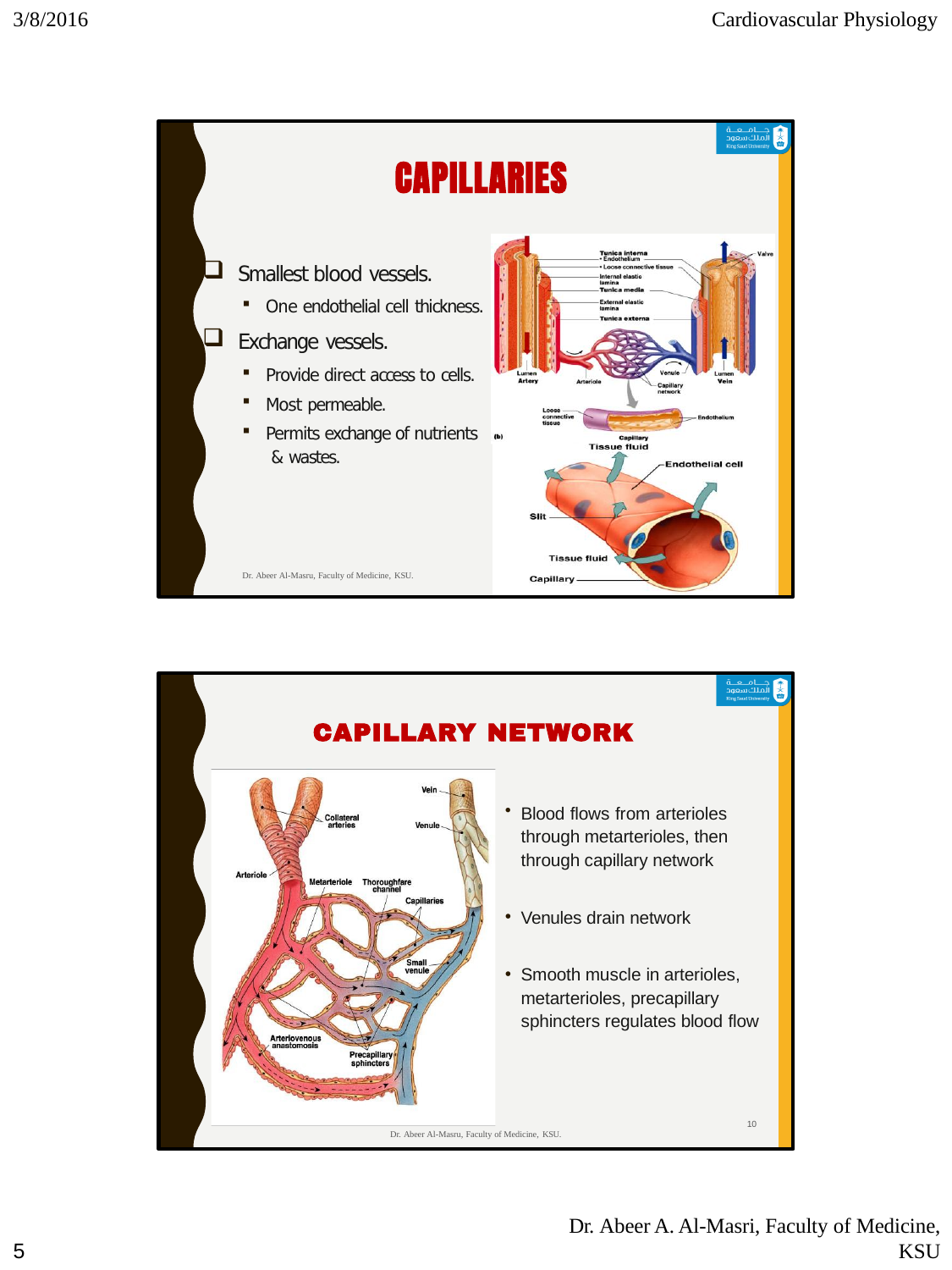

3/8/2016
Cardiovascular Physiology

CAPILLARIES

Smallest blood vessels.
One endothelial cell thickness.
Exchange vessels.
Provide direct access to cells.
Most permeable.
Permits exchange of nutrients  & wastes.
Dr. Abeer Al-Masru, Faculty of Medicine, KSU.
9

CAPILLARY NETWORK

Blood flows from arterioles  through metarterioles, then  through capillary network

Venules drain network

Smooth muscle in arterioles,  metarterioles, precapillary  sphincters regulates blood flow
10
Dr. Abeer Al-Masru, Faculty of Medicine, KSU.
Dr. Abeer A. Al-Masri, Faculty of Medicine,
KSU
5